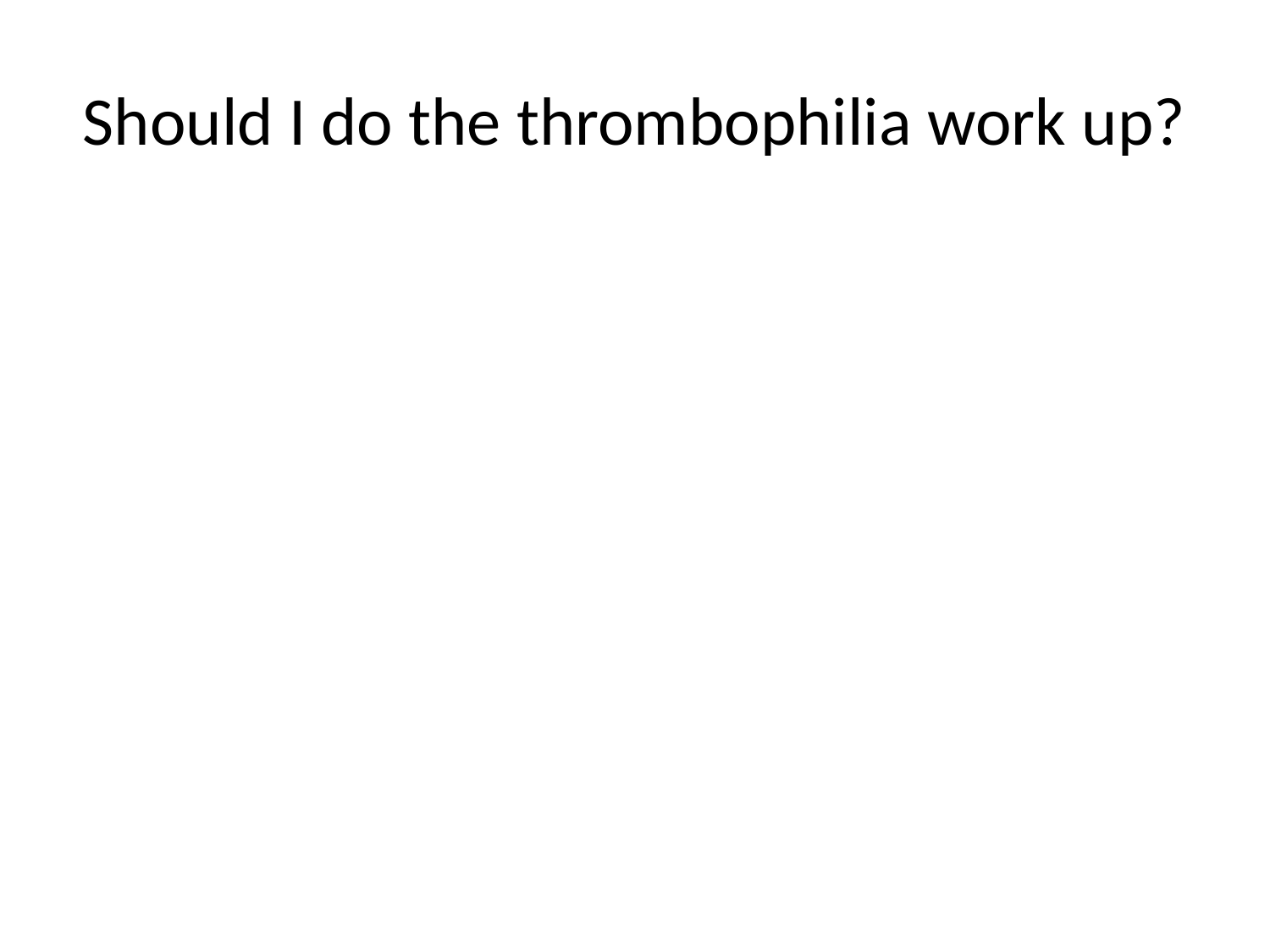

# Should I do the thrombophilia work up?